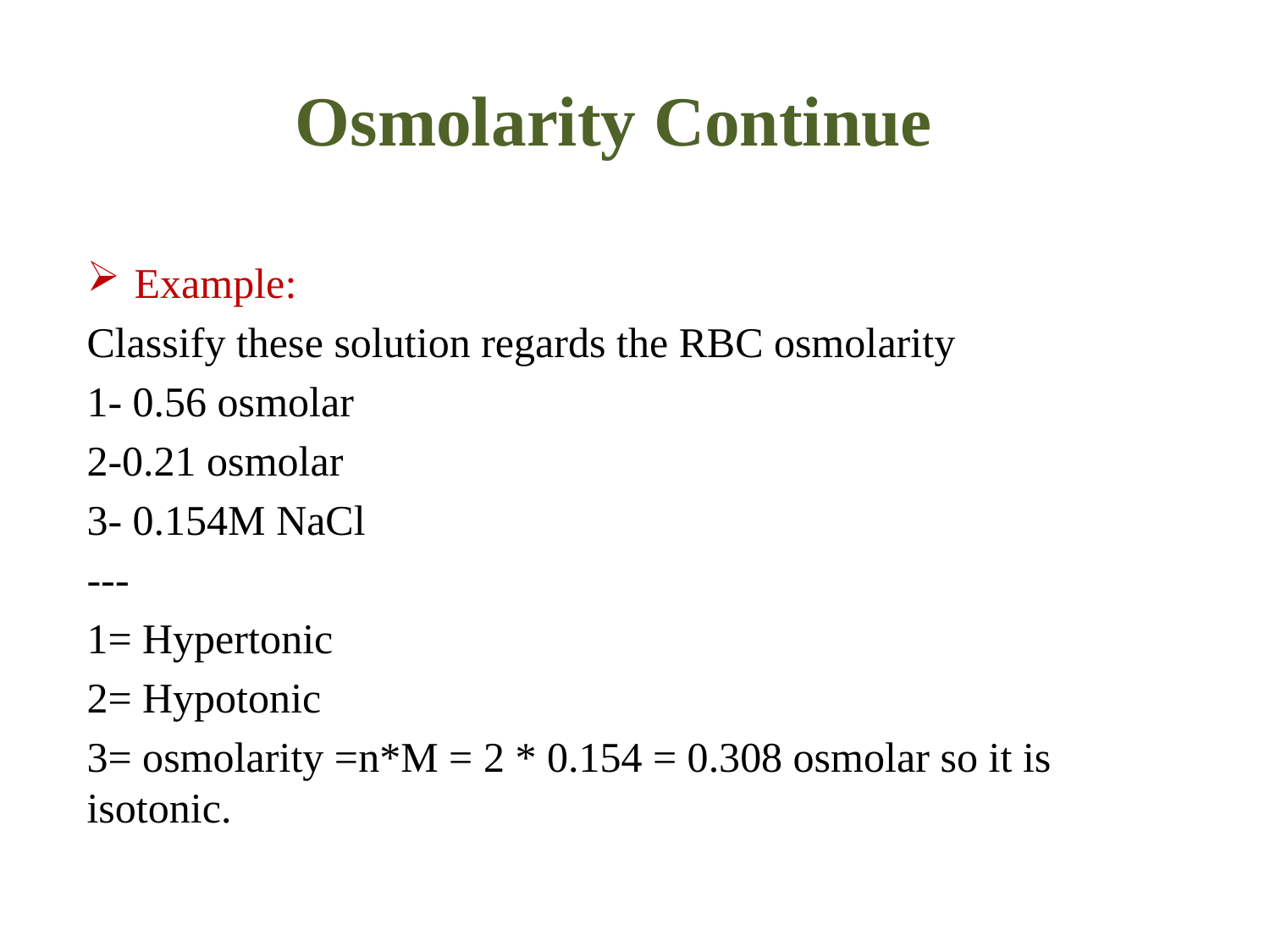

# Osmolarity Continue

Example:
Classify these solution regards the RBC osmolarity
1- 0.56 osmolar
2-0.21 osmolar
3- 0.154M NaCl
---
1= Hypertonic
2= Hypotonic
3= osmolarity =n*M = 2 * 0.154 = 0.308 osmolar so it is isotonic.